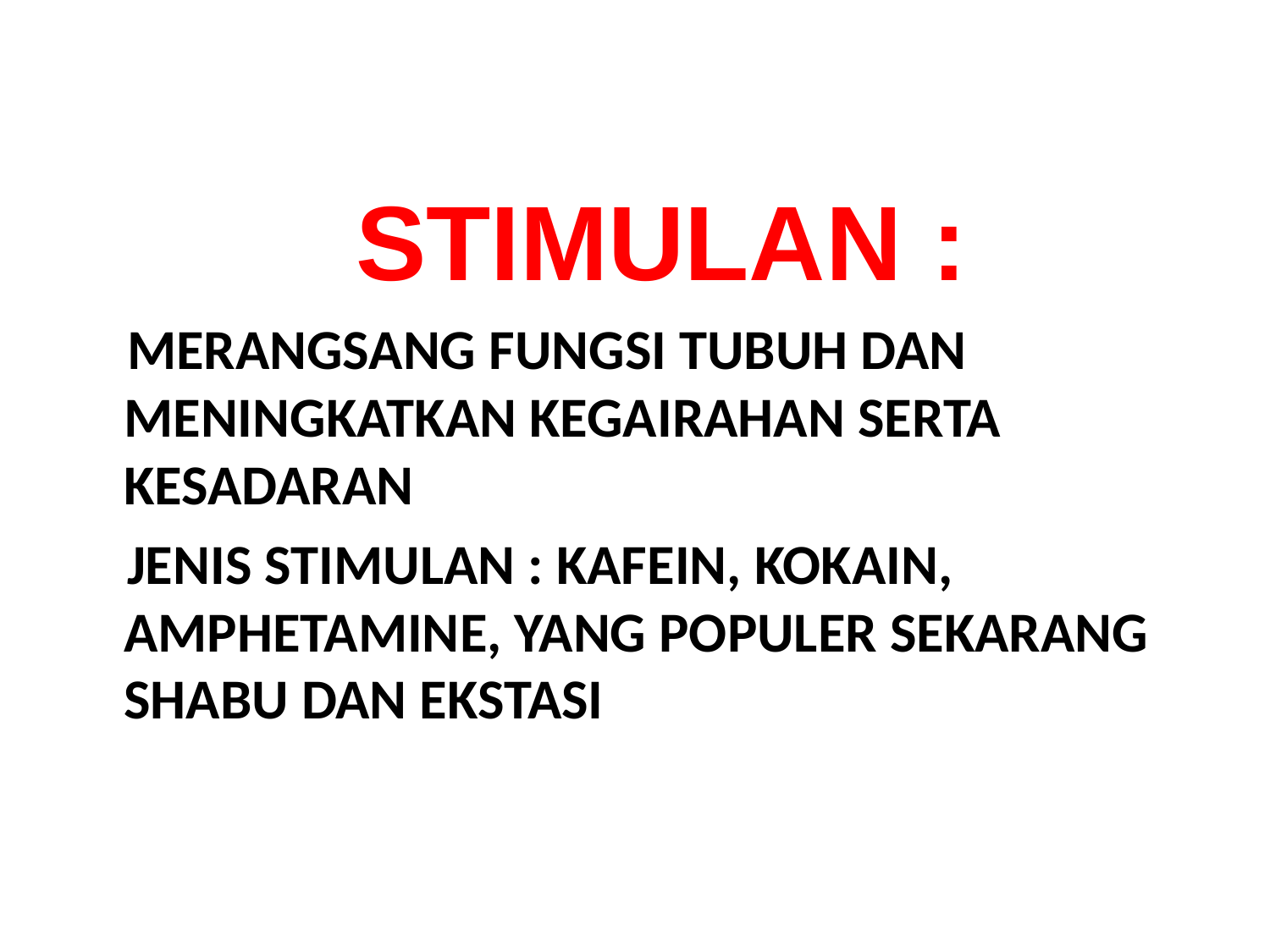

STIMULAN :
    MERANGSANG FUNGSI TUBUH DAN MENINGKATKAN KEGAIRAHAN SERTA KESADARAN
    JENIS STIMULAN : KAFEIN, KOKAIN, AMPHETAMINE, YANG POPULER SEKARANG SHABU DAN EKSTASI